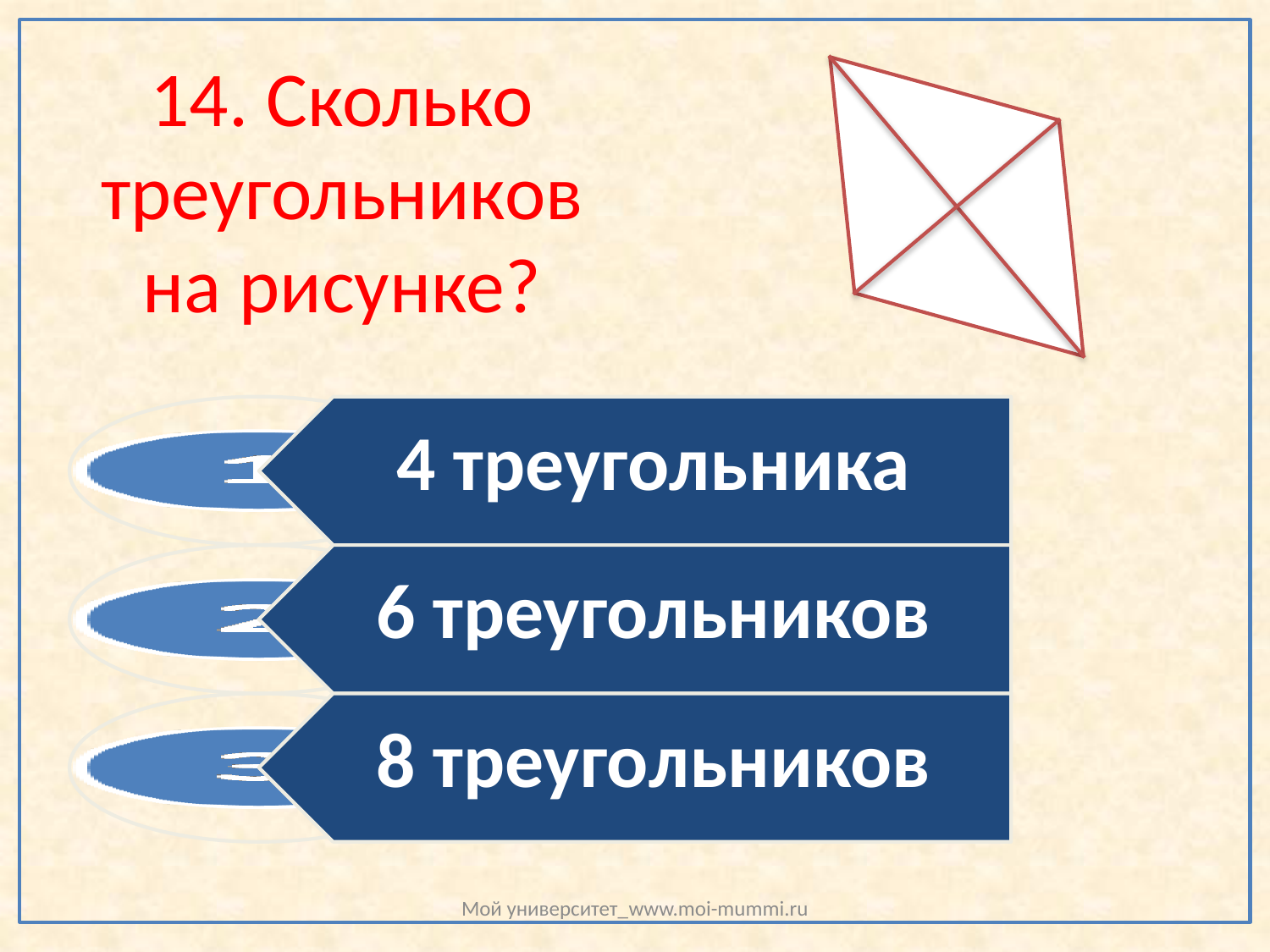

# 14. Сколько треугольников на рисунке?
4 треугольника
6 треугольников
8 треугольников
Мой университет_www.moi-mummi.ru